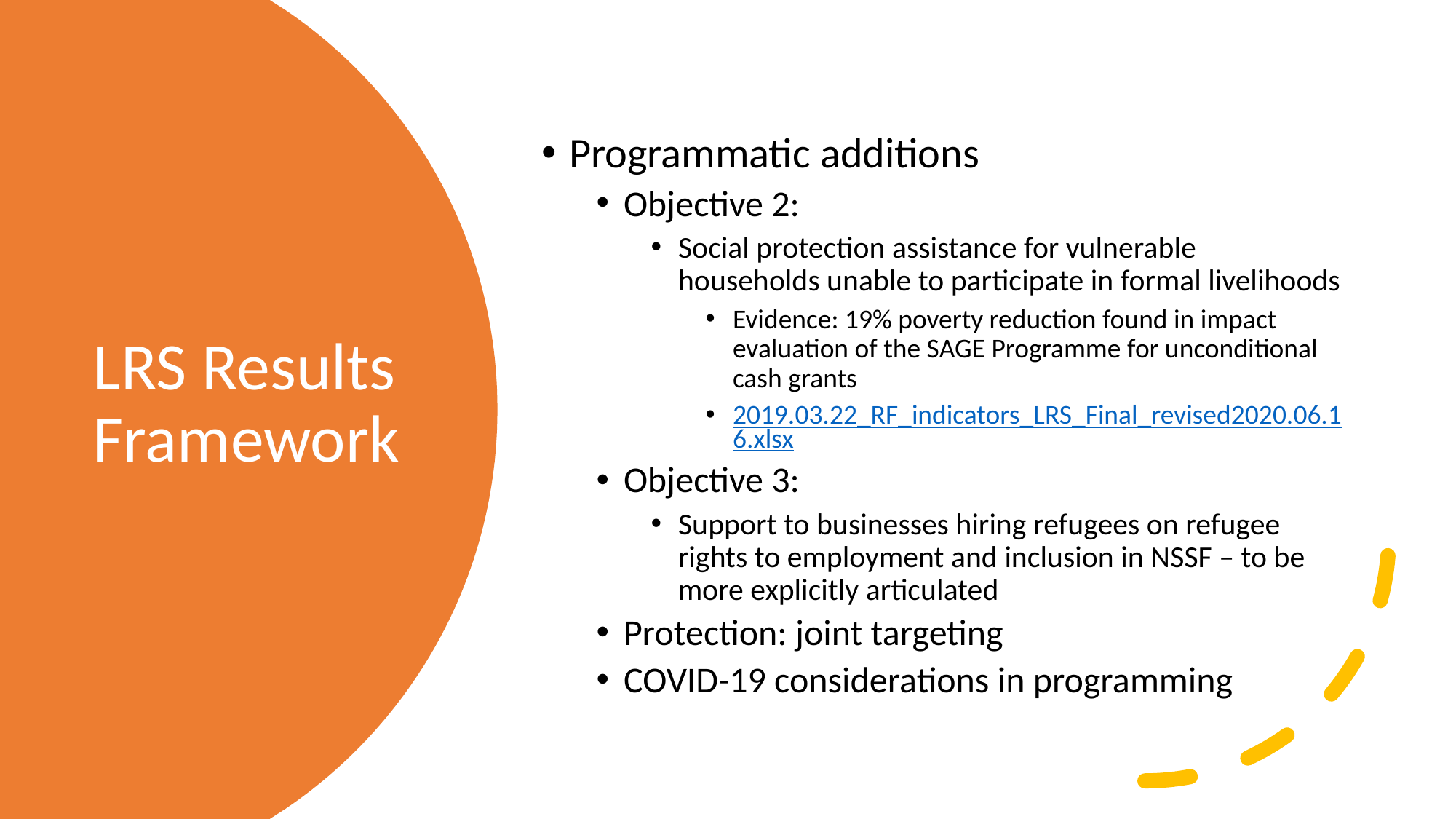

Programmatic additions
Objective 2:
Social protection assistance for vulnerable households unable to participate in formal livelihoods
Evidence: 19% poverty reduction found in impact evaluation of the SAGE Programme for unconditional cash grants
2019.03.22_RF_indicators_LRS_Final_revised2020.06.16.xlsx
Objective 3:
Support to businesses hiring refugees on refugee rights to employment and inclusion in NSSF – to be more explicitly articulated
Protection: joint targeting
COVID-19 considerations in programming
# LRS Results Framework